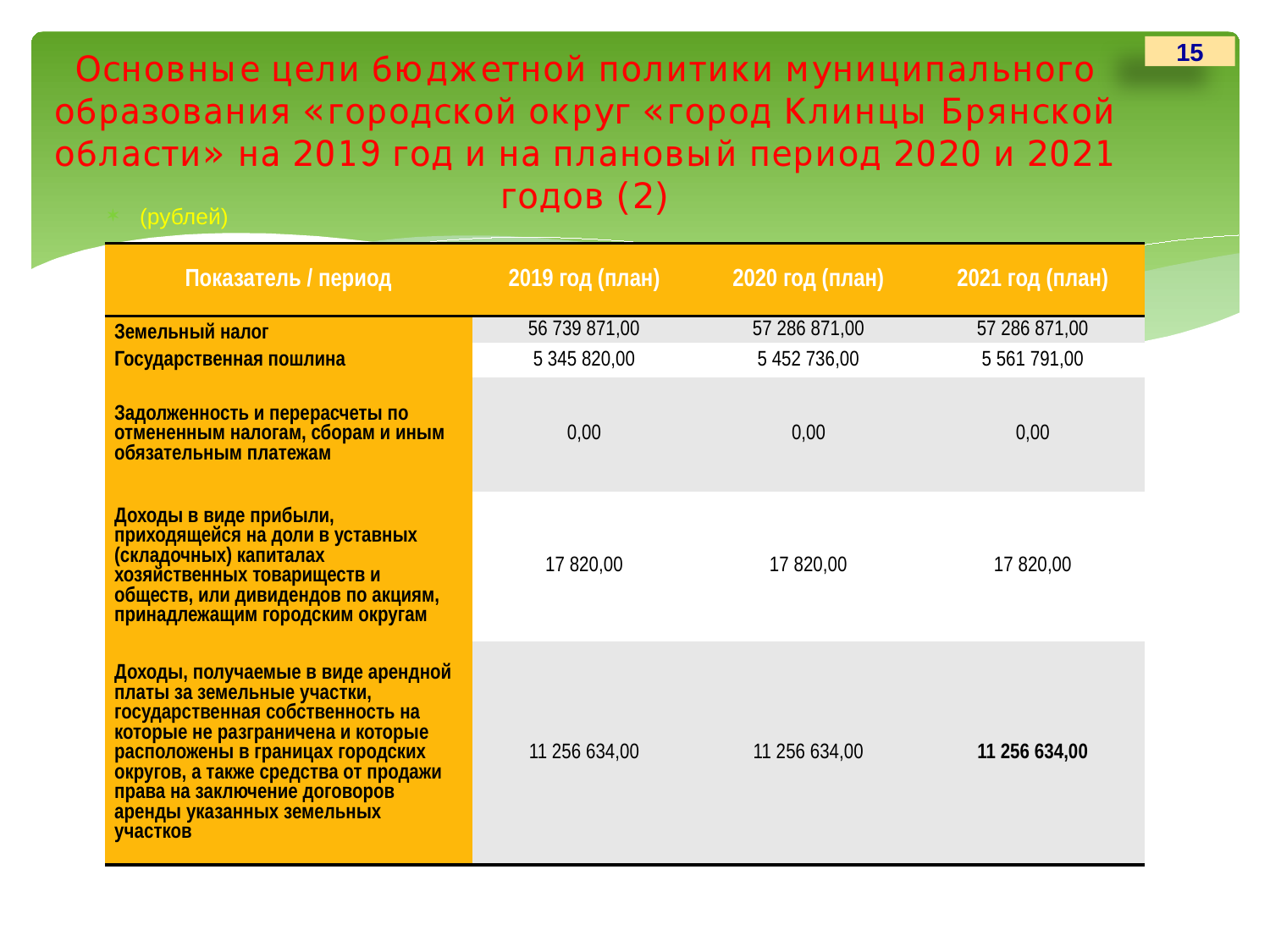

15
# Основные цели бюджетной политики муниципального образования «городской округ «город Клинцы Брянской области» на 2019 год и на плановый период 2020 и 2021 годов (2)
(рублей)

| Показатель / период | 2019 год (план) | 2020 год (план) | 2021 год (план) |
| --- | --- | --- | --- |
| Земельный налог | 56 739 871,00 | 57 286 871,00 | 57 286 871,00 |
| Государственная пошлина | 5 345 820,00 | 5 452 736,00 | 5 561 791,00 |
| Задолженность и перерасчеты по отмененным налогам, сборам и иным обязательным платежам | 0,00 | 0,00 | 0,00 |
| Доходы в виде прибыли, приходящейся на доли в уставных (складочных) капиталах хозяйственных товариществ и обществ, или дивидендов по акциям, принадлежащим городским округам | 17 820,00 | 17 820,00 | 17 820,00 |
| Доходы, получаемые в виде арендной платы за земельные участки, государственная собственность на которые не разграничена и которые расположены в границах городских округов, а также средства от продажи права на заключение договоров аренды указанных земельных участков | 11 256 634,00 | 11 256 634,00 | 11 256 634,00 |